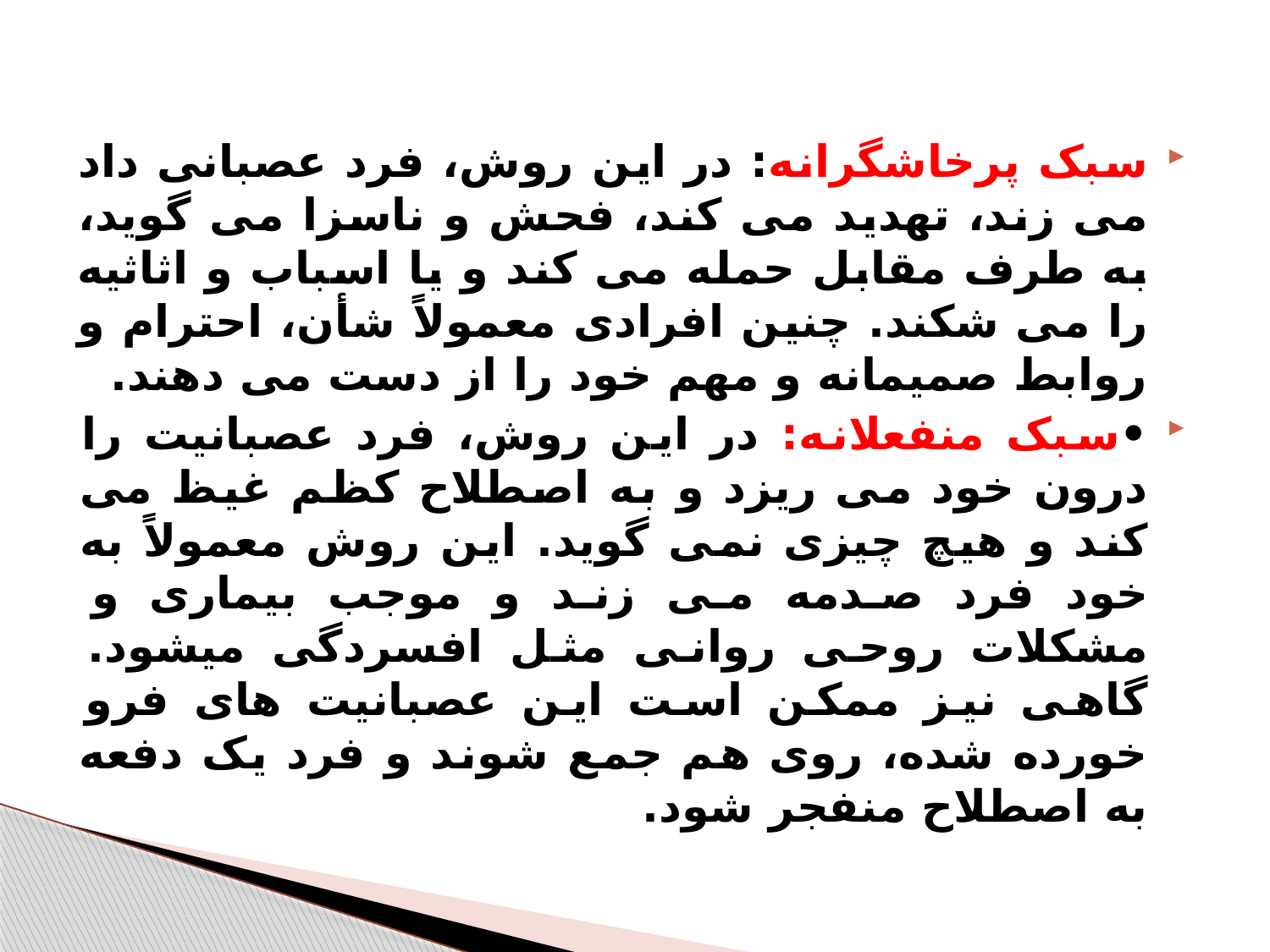

سبک پرخاشگرانه: در این روش، فرد عصبانی داد می زند، تهدید می کند، فحش و ناسزا می گوید، به طرف مقابل حمله می کند و یا اسباب و اثاثیه را می شکند. چنین افرادی معمولاً شأن، احترام و روابط صمیمانه و مهم خود را از دست می دهند.
•سبک منفعلانه: در این روش، فرد عصبانیت را درون خود می ریزد و به اصطلاح کظم غیظ می کند و هیچ چیزی نمی گوید. این روش معمولاً به خود فرد صدمه می زند و موجب بیماری و مشکلات روحی روانی مثل افسردگی میشود. گاهی نیز ممکن است این عصبانیت های فرو خورده شده، روی هم جمع شوند و فرد یک دفعه به اصطلاح منفجر شود.